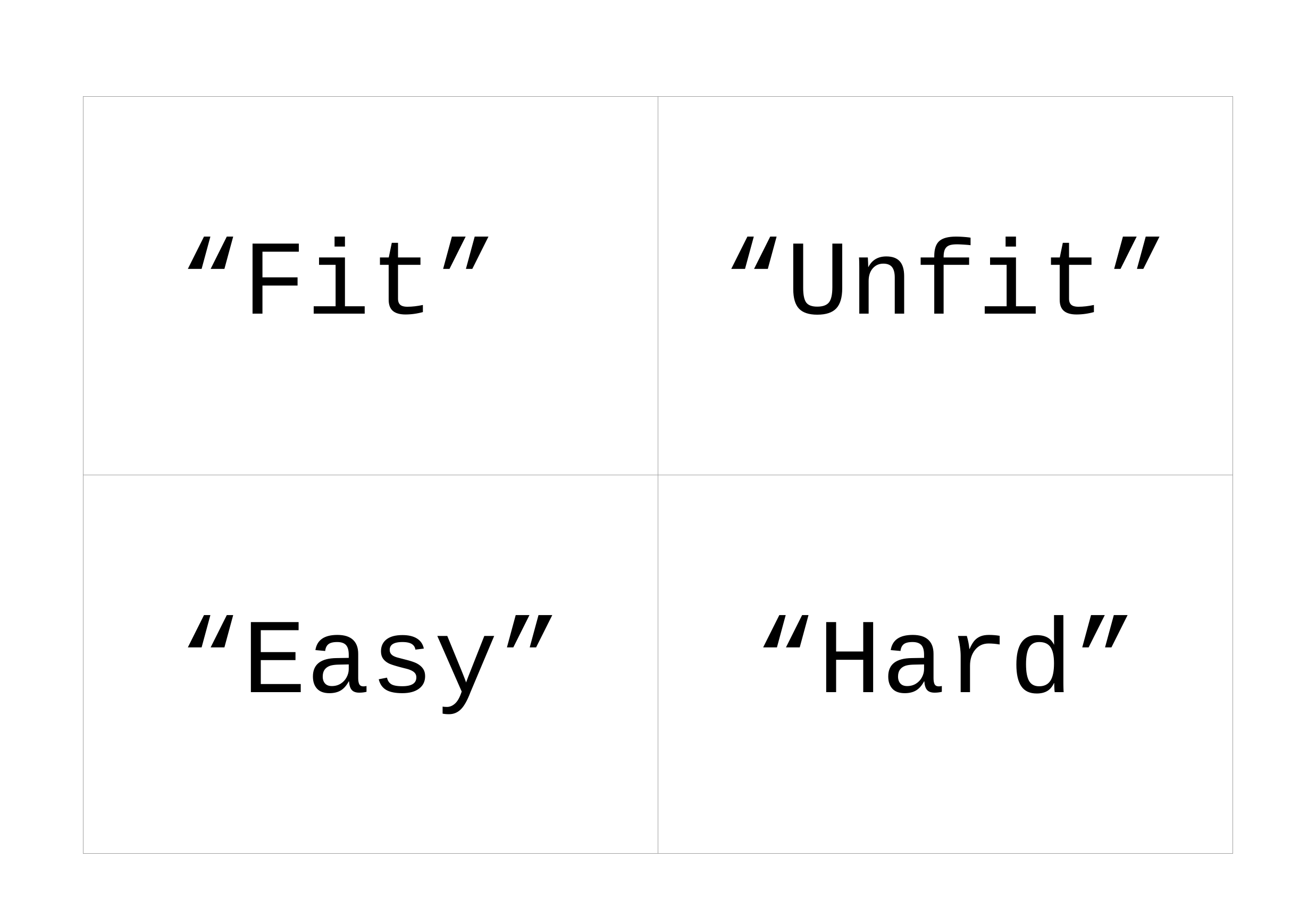

| “Fit” | “Unfit” |
| --- | --- |
| “Easy” | “Hard” |